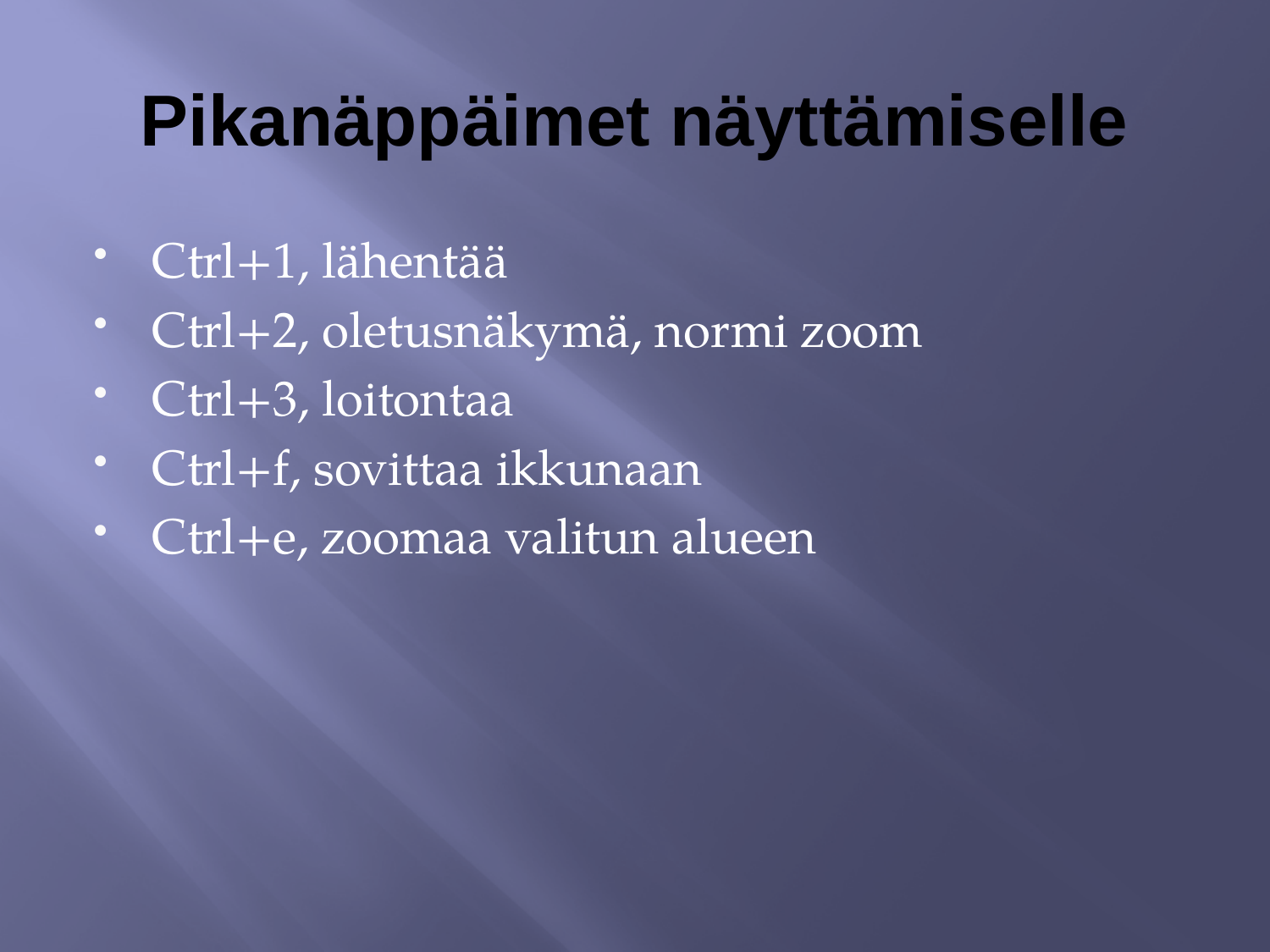

# Pikanäppäimet näyttämiselle
Ctrl+1, lähentää
Ctrl+2, oletusnäkymä, normi zoom
Ctrl+3, loitontaa
Ctrl+f, sovittaa ikkunaan
Ctrl+e, zoomaa valitun alueen